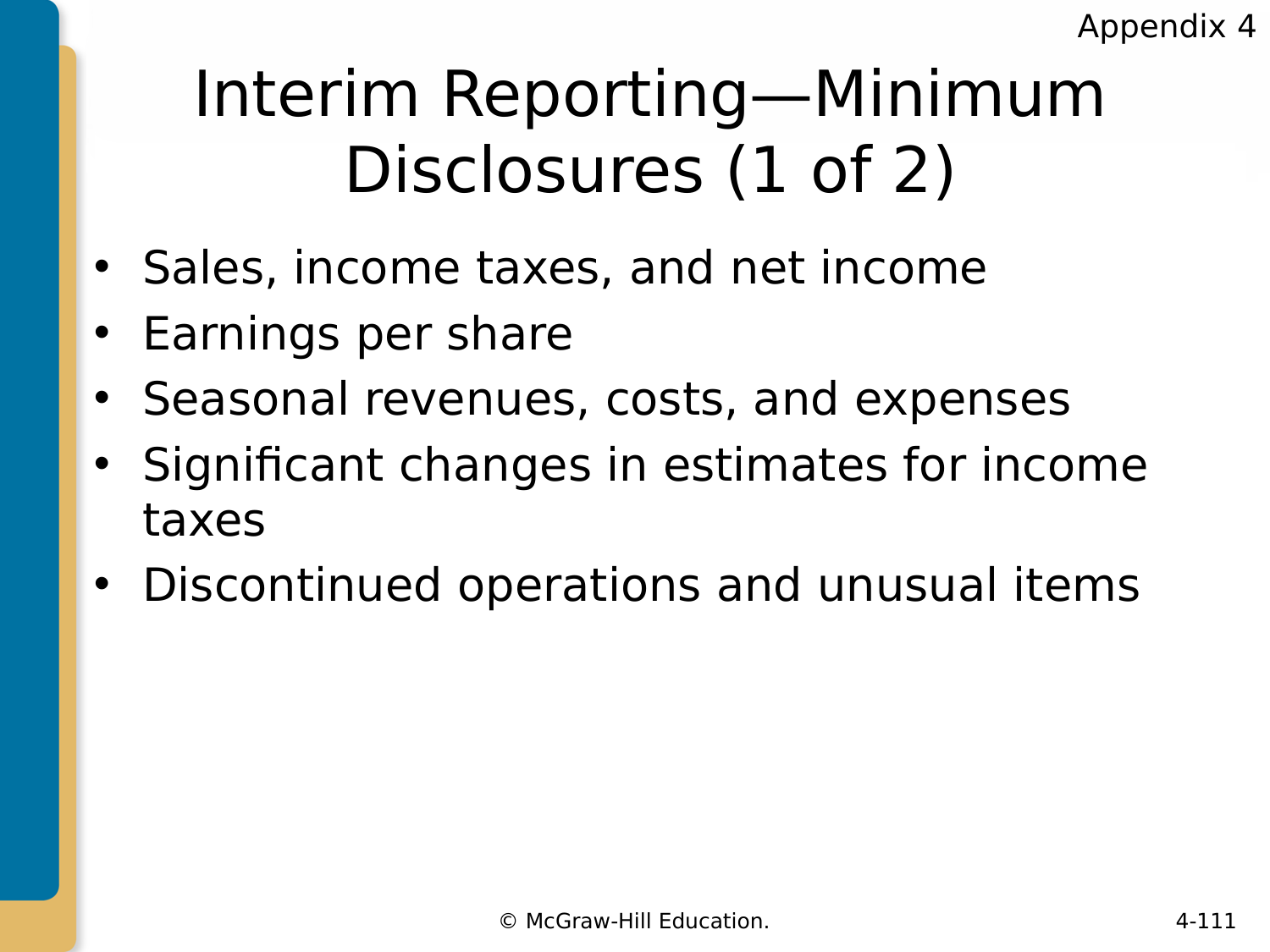

Appendix 4
# Interim Reporting—Minimum Disclosures (1 of 2)
Sales, income taxes, and net income
Earnings per share
Seasonal revenues, costs, and expenses
Significant changes in estimates for income taxes
Discontinued operations and unusual items